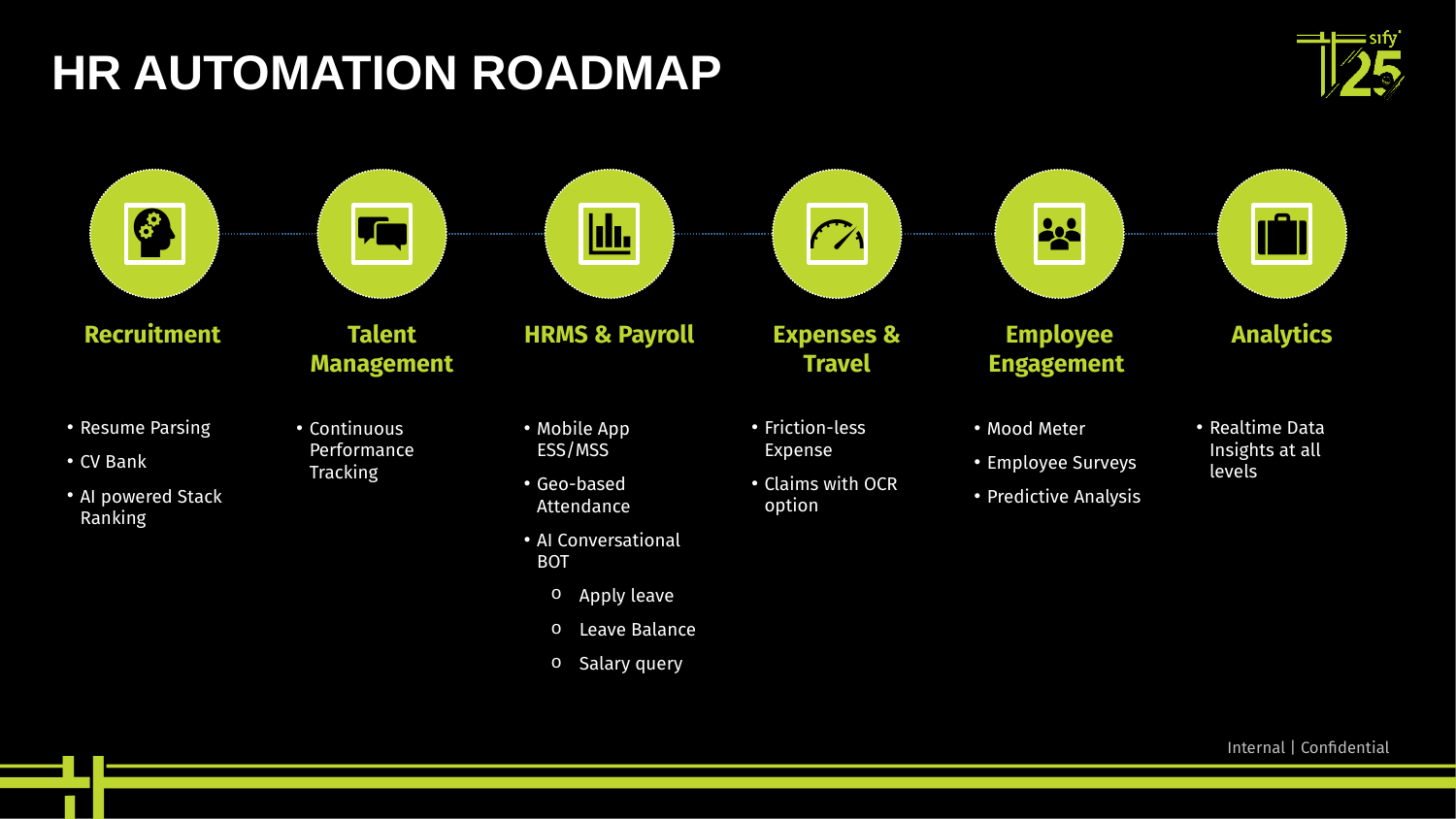

# HR AUTOMATION ROADMAP

Recruitment
Talent Management
HRMS & Payroll
Expenses & Travel
Employee Engagement
Analytics
Resume Parsing
CV Bank
AI powered Stack Ranking
Continuous Performance Tracking
Mobile App ESS/MSS
Geo-based Attendance
AI Conversational BOT
Apply leave
Leave Balance
Salary query
Friction-less Expense
Claims with OCR option
Mood Meter
Employee Surveys
Predictive Analysis
Realtime Data Insights at all levels